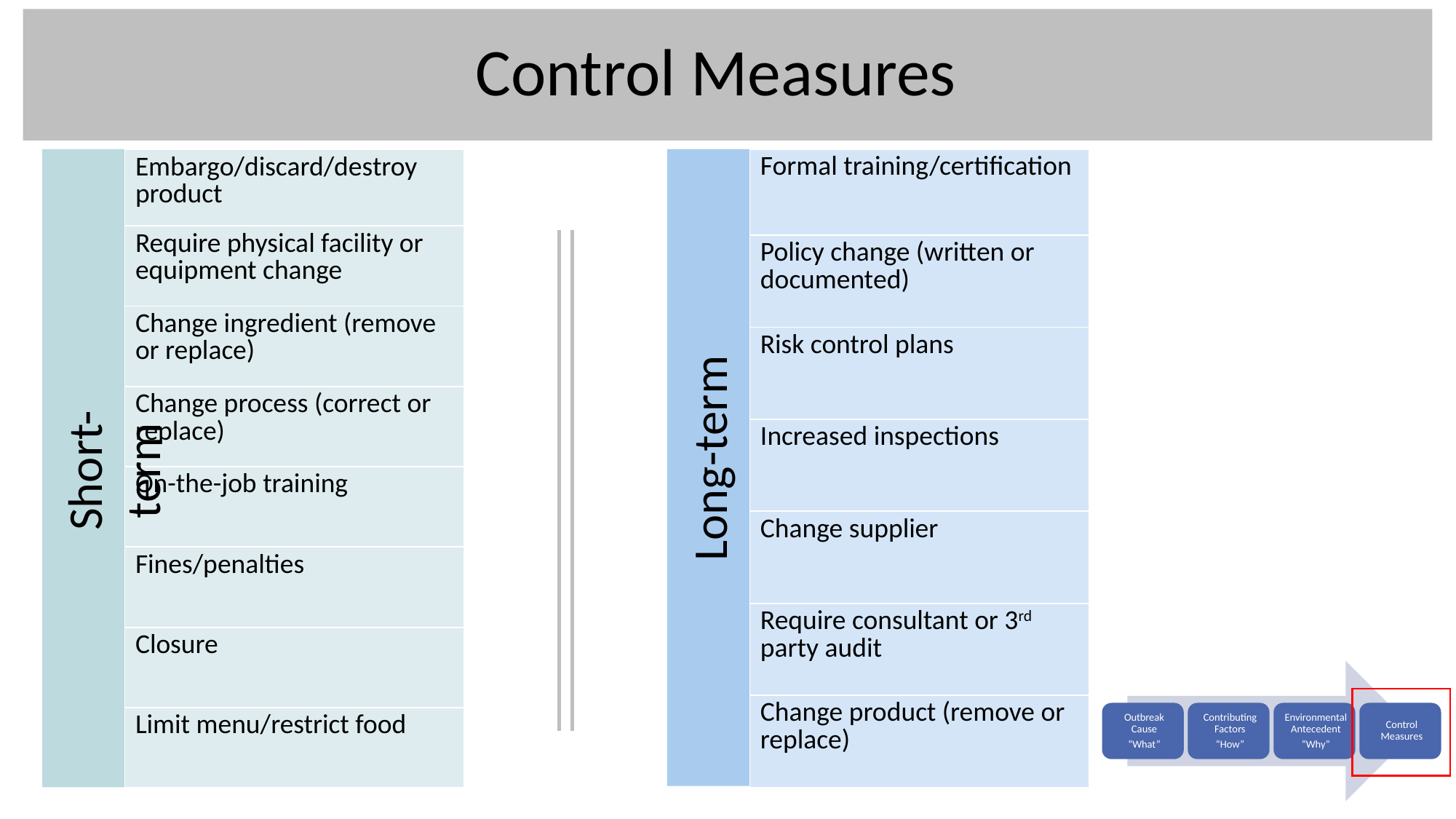

# Control Measures

Short-term

Long-term
| Formal training/certification |
| --- |
| Policy change (written or documented) |
| Risk control plans |
| Increased inspections |
| Change supplier |
| Require consultant or 3rd party audit |
| Change product (remove or replace) |
| Embargo/discard/destroy product |
| --- |
| Require physical facility or equipment change |
| Change ingredient (remove or replace) |
| Change process (correct or replace) |
| On-the-job training |
| Fines/penalties |
| Closure |
| Limit menu/restrict food |
Outbreak Cause
“What”
Contributing Factors
“How”
Environmental Antecedent
“Why”
Control Measures